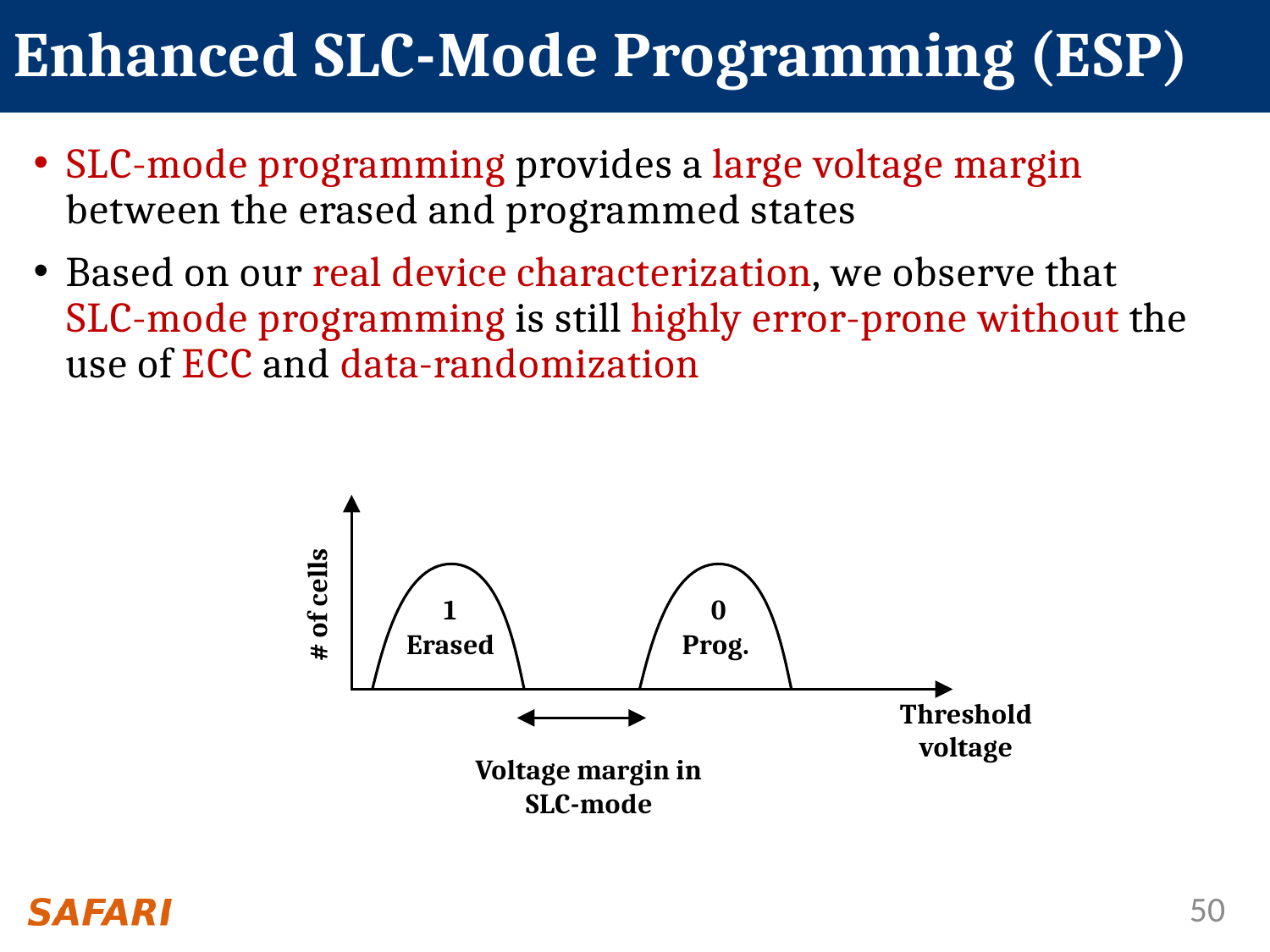

# Enhanced SLC-Mode Programming (ESP)
SLC-mode programming provides a large voltage margin between the erased and programmed states
Based on our real device characterization, we observe that
SLC-mode programming is still highly error-prone without the use of ECC and data-randomization

1
0
Erased
Prog.
Threshold voltage
# of cells
Voltage margin in SLC-mode